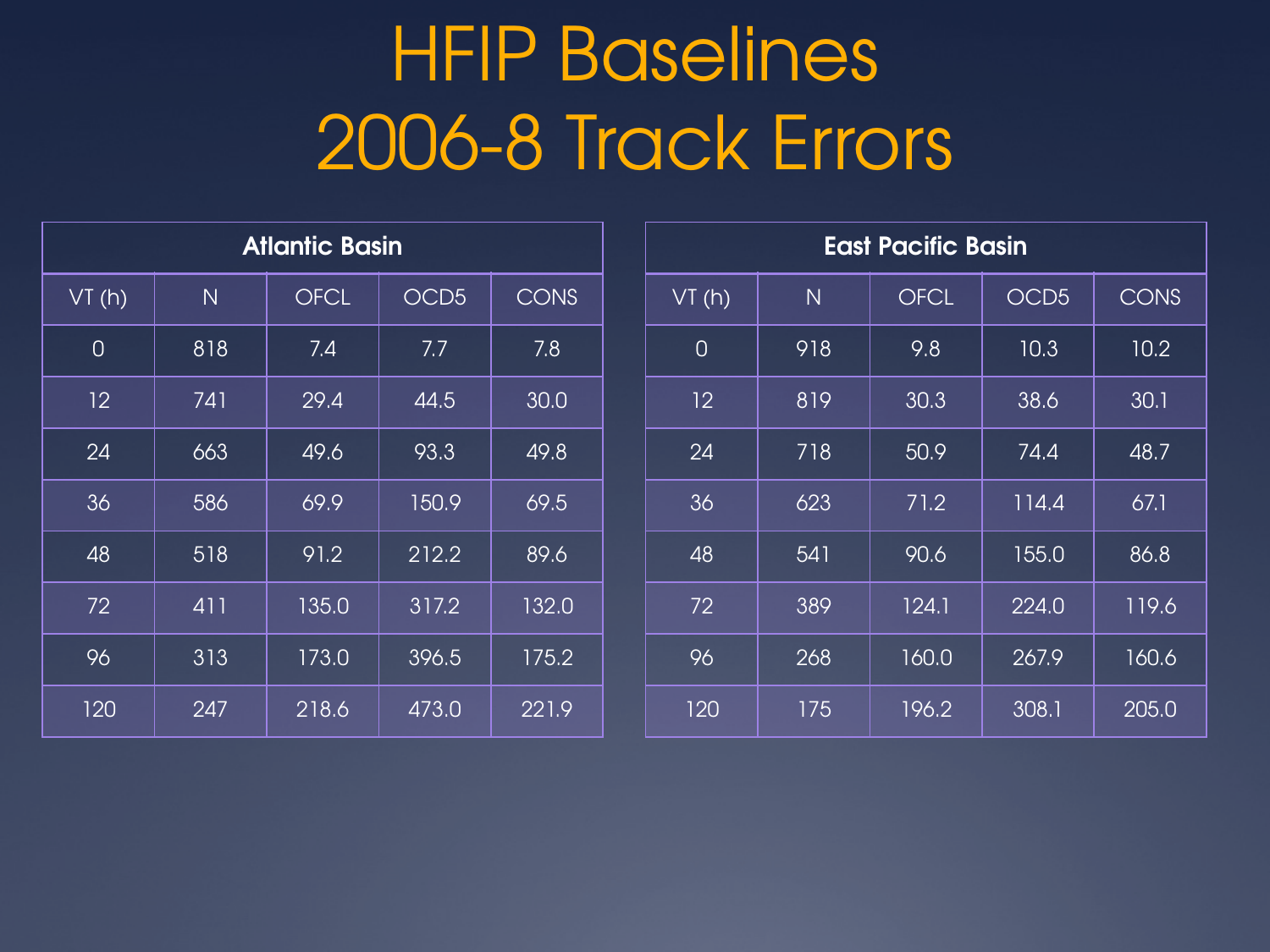

# HFIP Baselines 2006-8 Track Errors
| Atlantic Basin |  |  |  |  |
| --- | --- | --- | --- | --- |
| VT (h) | N | OFCL | OCD5 | CONS |
| 0 | 818 | 7.4 | 7.7 | 7.8 |
| 12 | 741 | 29.4 | 44.5 | 30.0 |
| 24 | 663 | 49.6 | 93.3 | 49.8 |
| 36 | 586 | 69.9 | 150.9 | 69.5 |
| 48 | 518 | 91.2 | 212.2 | 89.6 |
| 72 | 411 | 135.0 | 317.2 | 132.0 |
| 96 | 313 | 173.0 | 396.5 | 175.2 |
| 120 | 247 | 218.6 | 473.0 | 221.9 |
| East Pacific Basin |  |  |  |  |
| --- | --- | --- | --- | --- |
| VT (h) | N | OFCL | OCD5 | CONS |
| 0 | 918 | 9.8 | 10.3 | 10.2 |
| 12 | 819 | 30.3 | 38.6 | 30.1 |
| 24 | 718 | 50.9 | 74.4 | 48.7 |
| 36 | 623 | 71.2 | 114.4 | 67.1 |
| 48 | 541 | 90.6 | 155.0 | 86.8 |
| 72 | 389 | 124.1 | 224.0 | 119.6 |
| 96 | 268 | 160.0 | 267.9 | 160.6 |
| 120 | 175 | 196.2 | 308.1 | 205.0 |